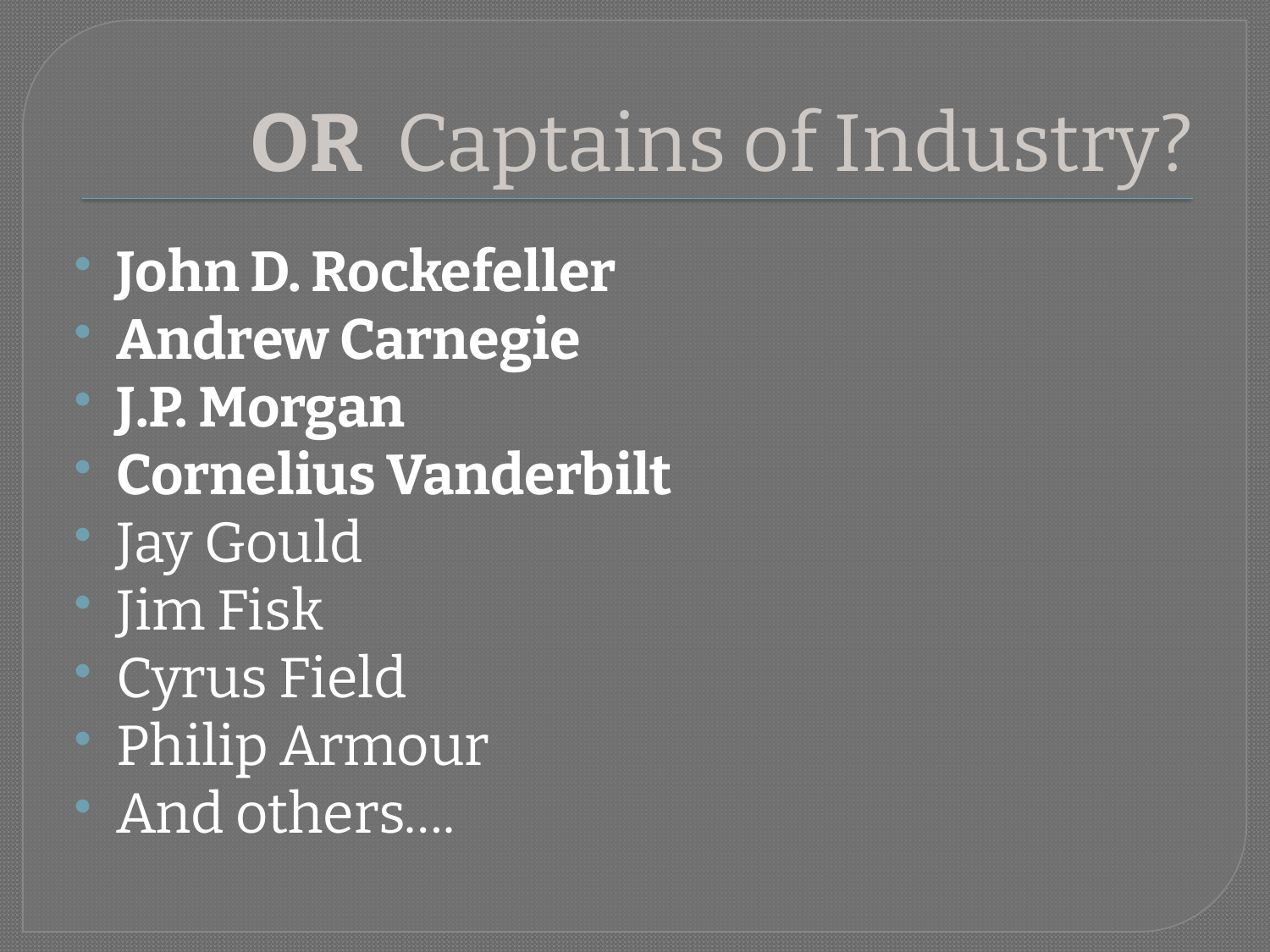

# OR  Captains of Industry?
John D. Rockefeller
Andrew Carnegie
J.P. Morgan
Cornelius Vanderbilt
Jay Gould
Jim Fisk
Cyrus Field
Philip Armour
And others….